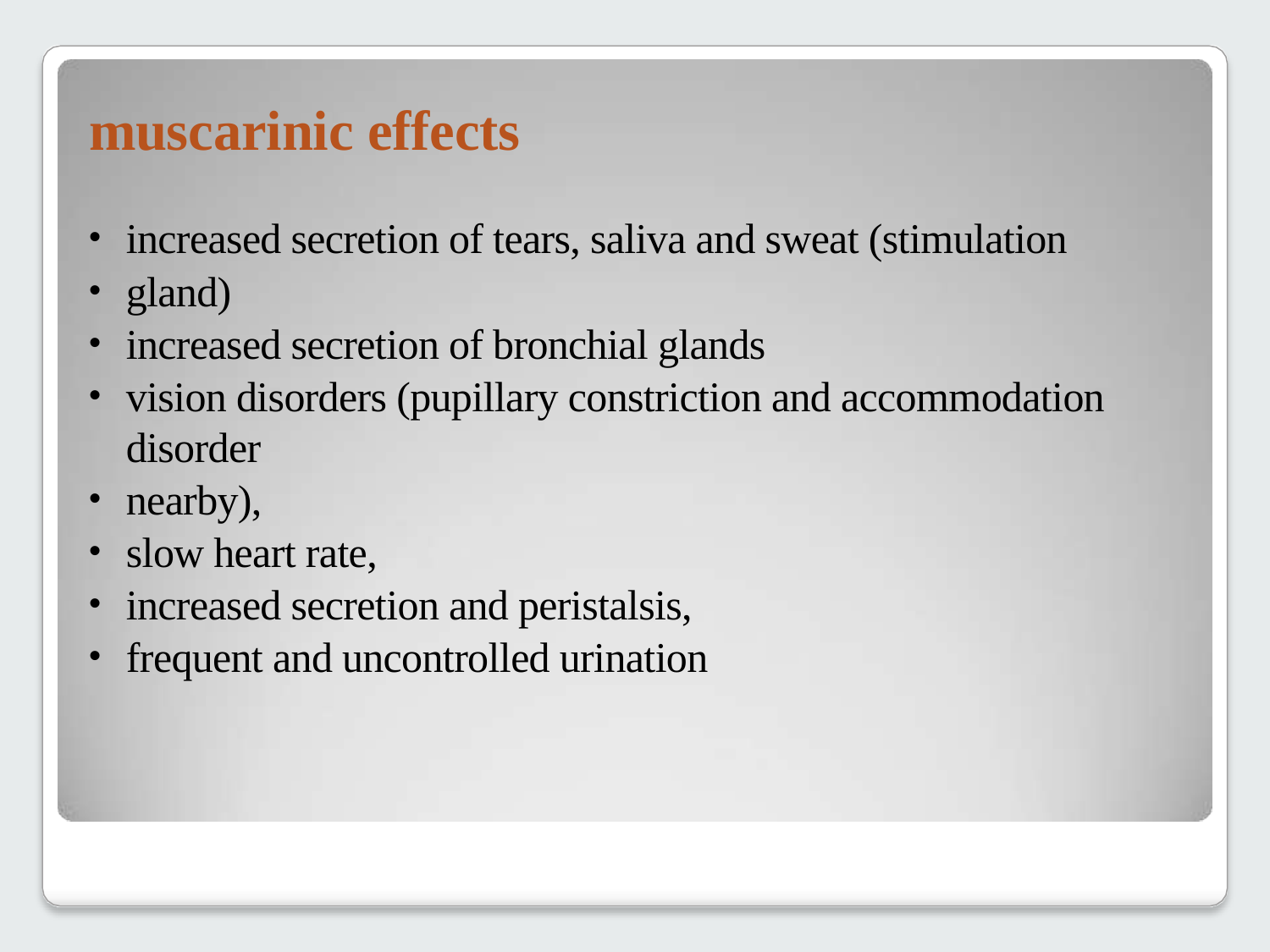

# muscarinic effects
increased secretion of tears, saliva and sweat (stimulation
gland)
increased secretion of bronchial glands
vision disorders (pupillary constriction and accommodation disorder
nearby),
slow heart rate,
increased secretion and peristalsis,
frequent and uncontrolled urination